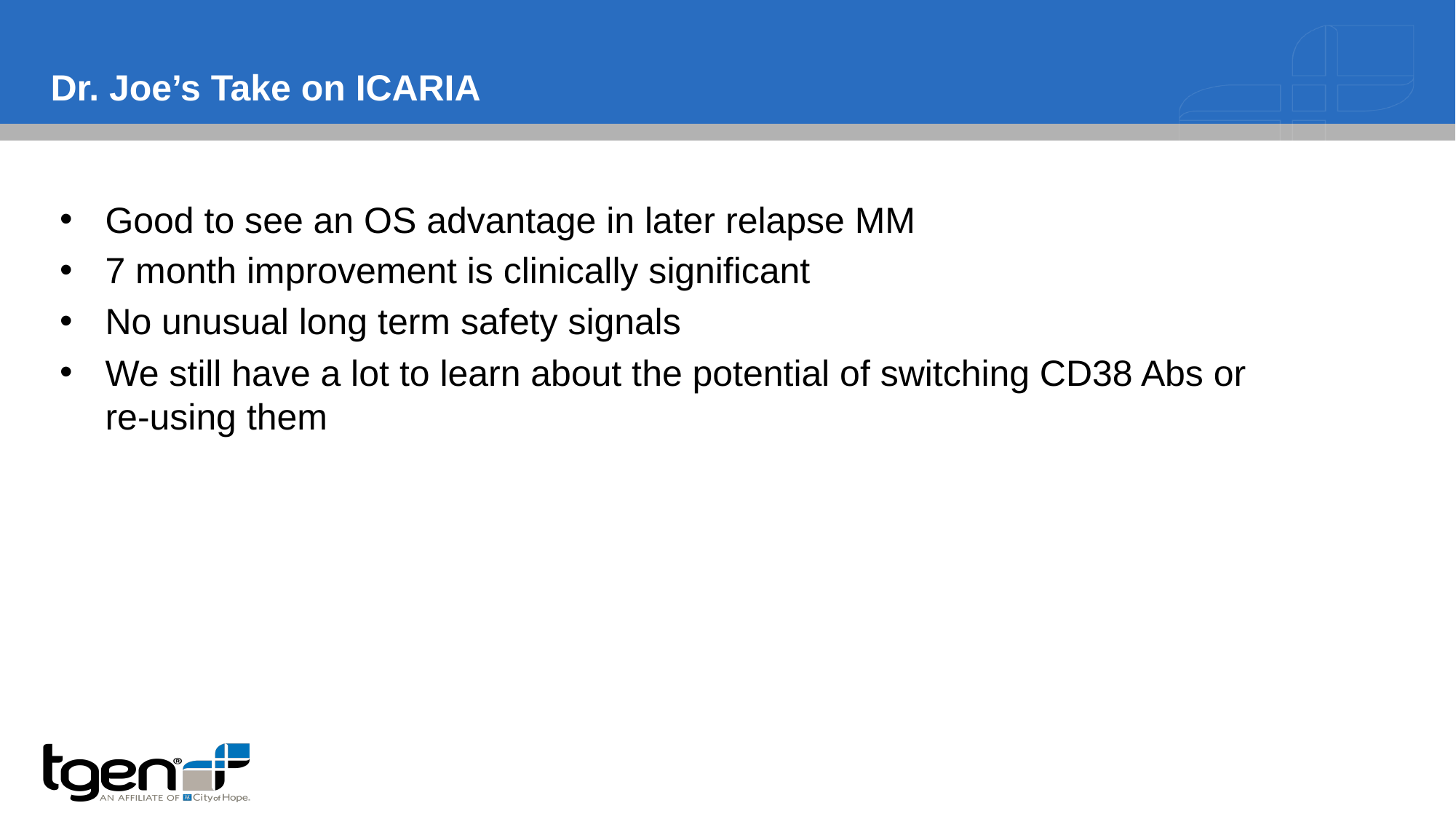

# Dr. Joe’s Take on ICARIA
Good to see an OS advantage in later relapse MM
7 month improvement is clinically significant
No unusual long term safety signals
We still have a lot to learn about the potential of switching CD38 Abs or re-using them